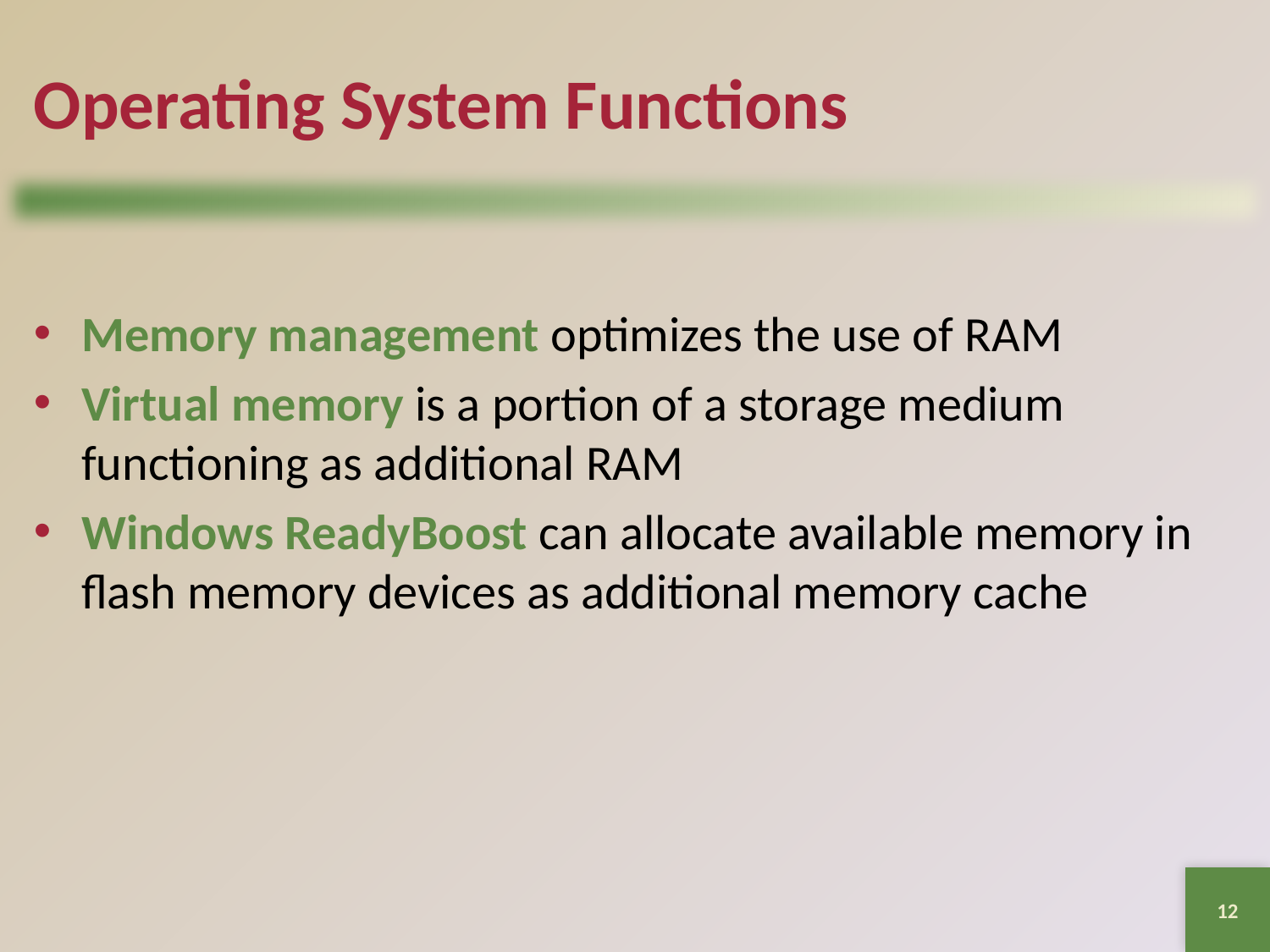

# Operating System Functions
Memory management optimizes the use of RAM
Virtual memory is a portion of a storage medium functioning as additional RAM
Windows ReadyBoost can allocate available memory in flash memory devices as additional memory cache
12